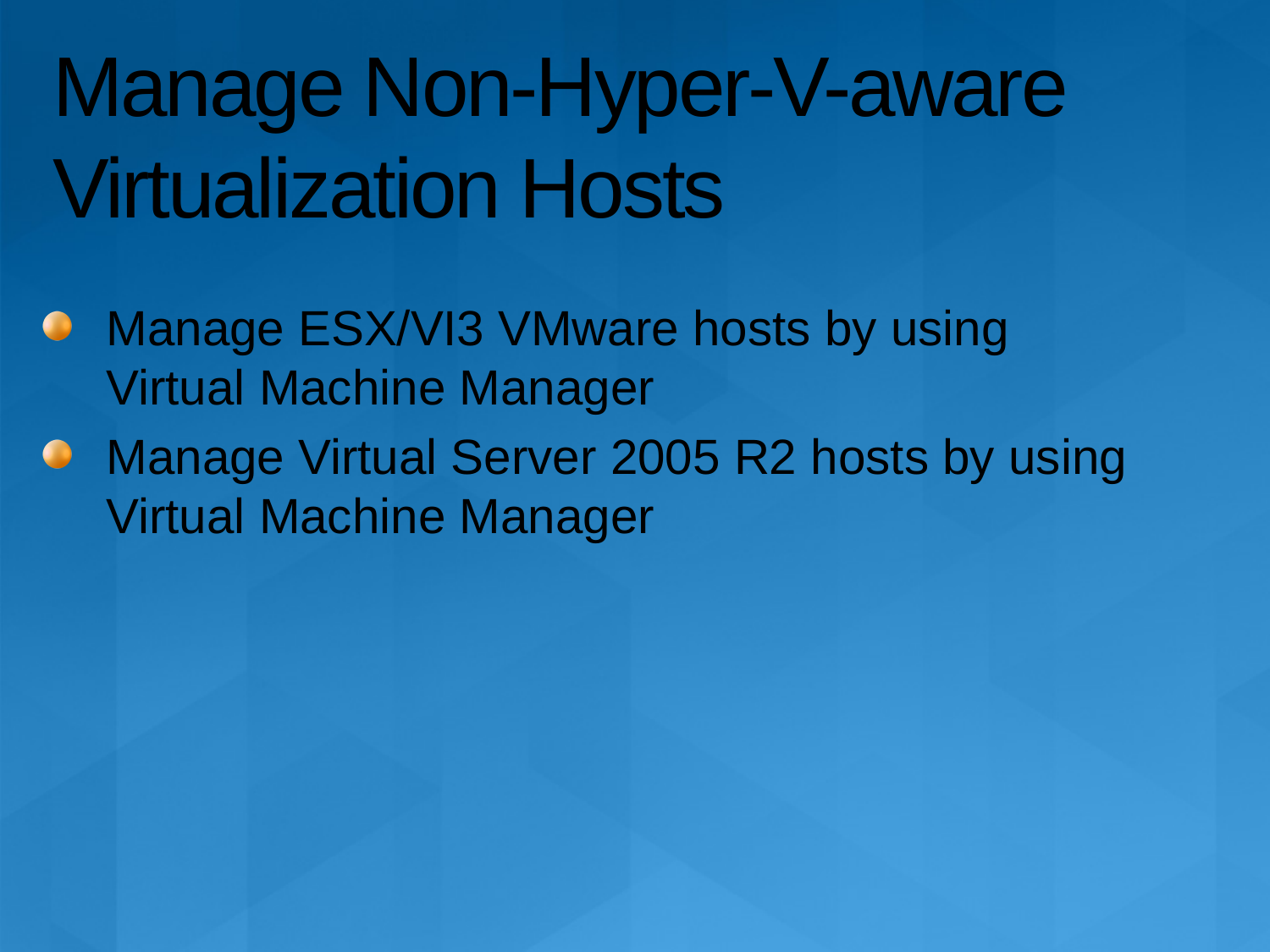

# Manage Non-Hyper-V-aware Virtualization Hosts
Manage ESX/VI3 VMware hosts by using Virtual Machine Manager
Manage Virtual Server 2005 R2 hosts by using Virtual Machine Manager